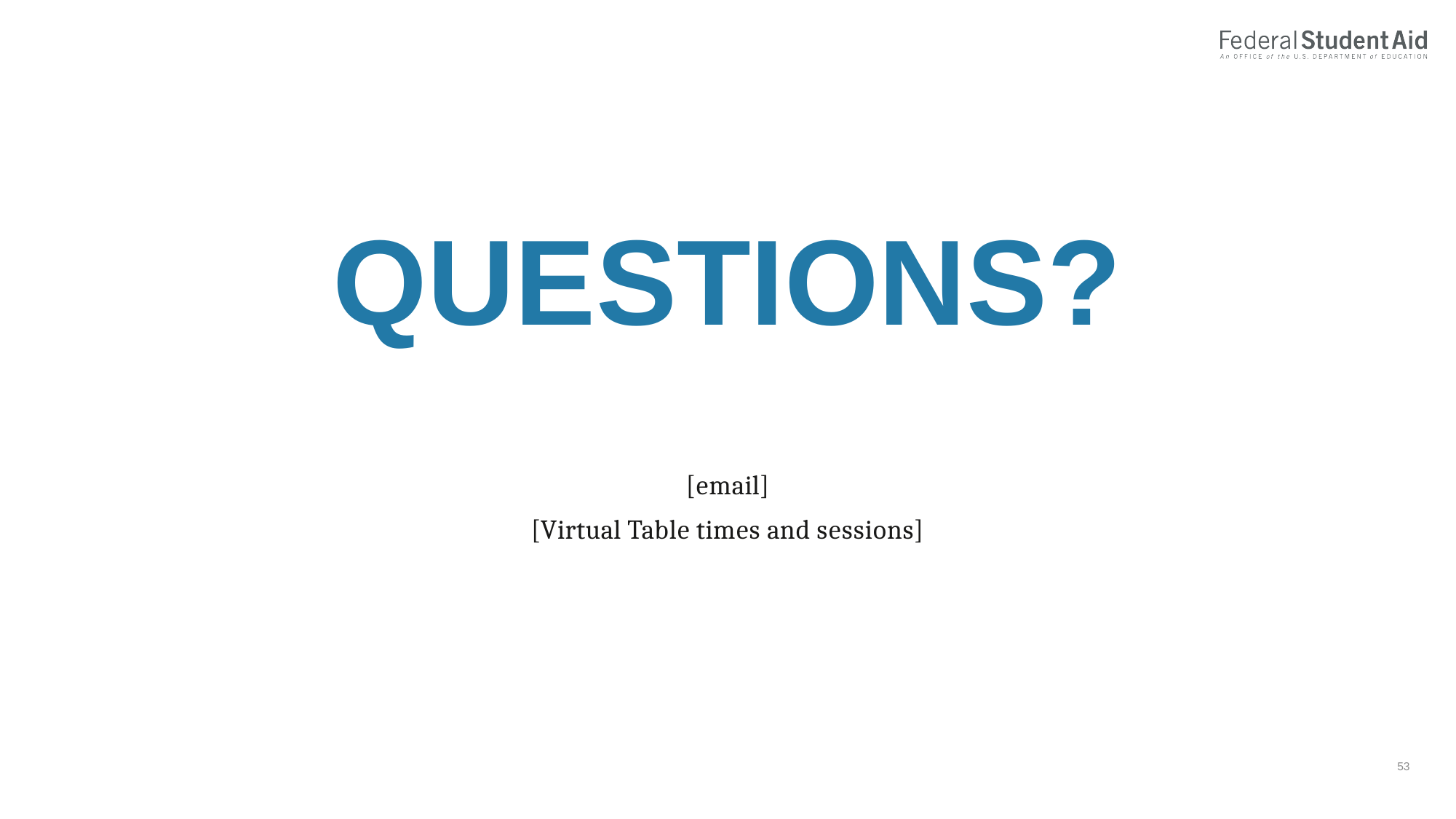

QUESTIONS?
[email]
[Virtual Table times and sessions]
53